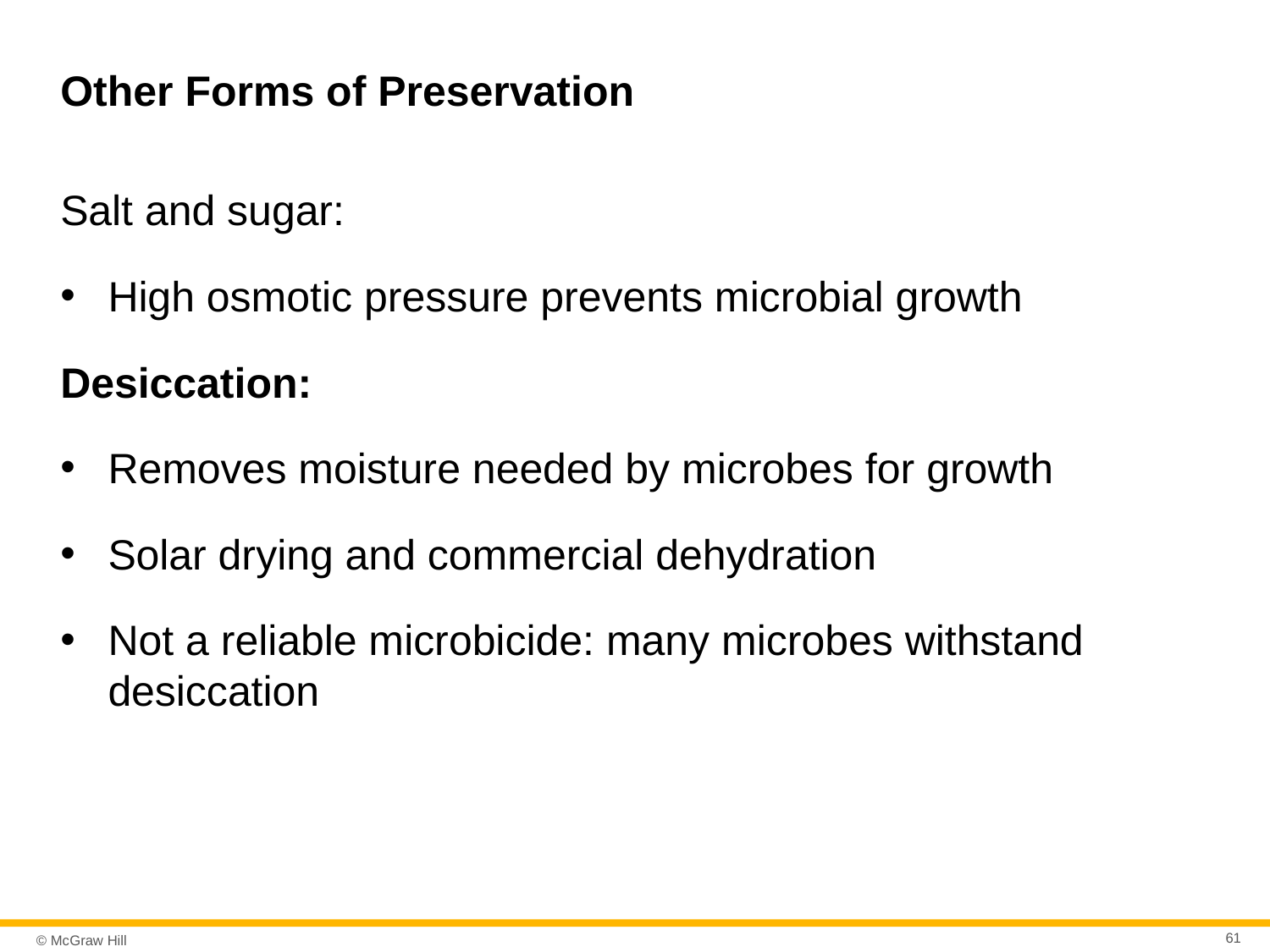

# Other Forms of Preservation
Salt and sugar:
High osmotic pressure prevents microbial growth
Desiccation:
Removes moisture needed by microbes for growth
Solar drying and commercial dehydration
Not a reliable microbicide: many microbes withstand desiccation